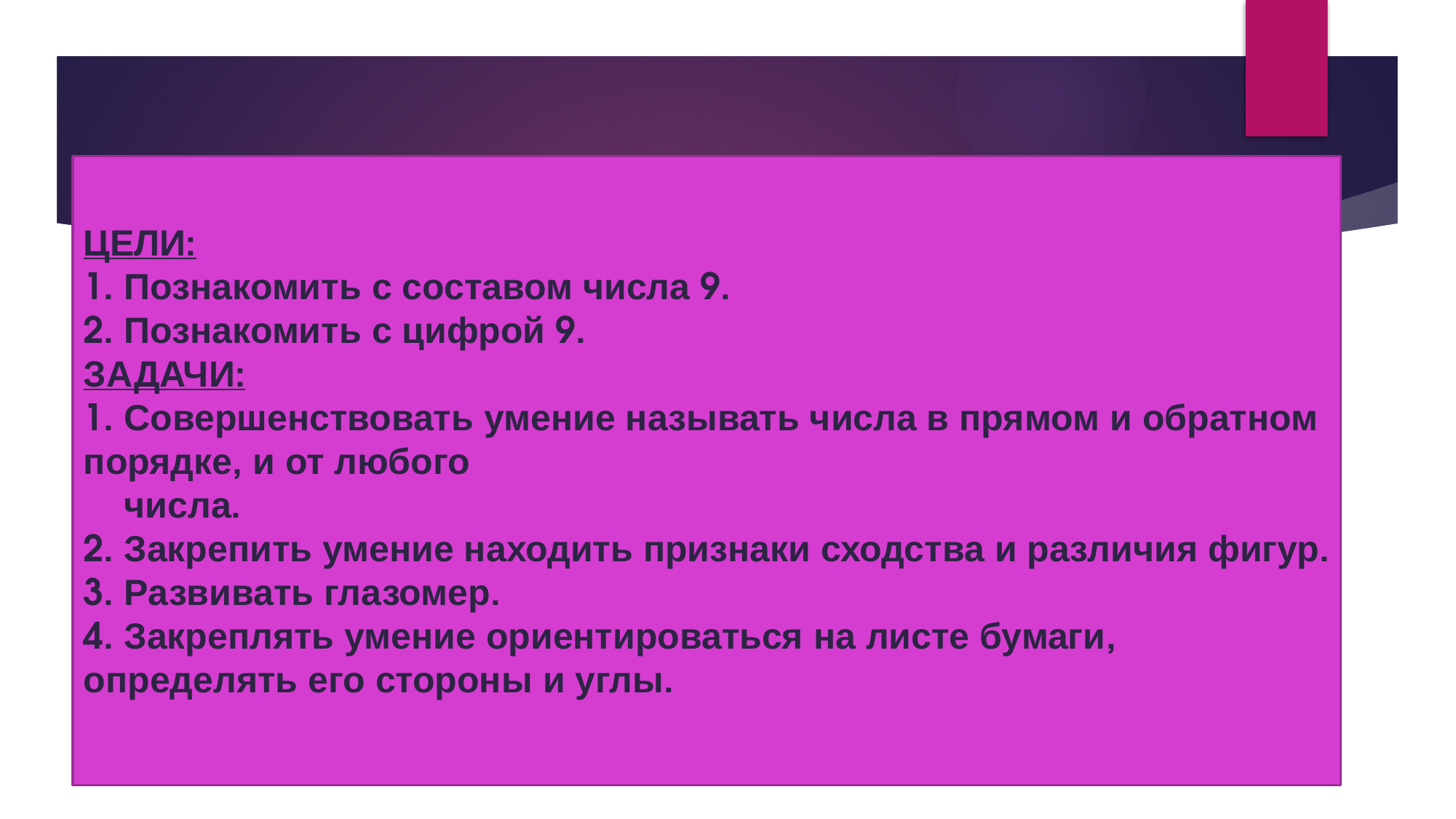

# ЦЕЛИ: 1. Познакомить с составом числа 9. 2. Познакомить с цифрой 9. ЗАДАЧИ: 1. Совершенствовать умение называть числа в прямом и обратном порядке, и от любого       числа. 2. Закрепить умение находить признаки сходства и различия фигур. 3. Развивать глазомер. 4. Закреплять умение ориентироваться на листе бумаги, определять его стороны и углы.